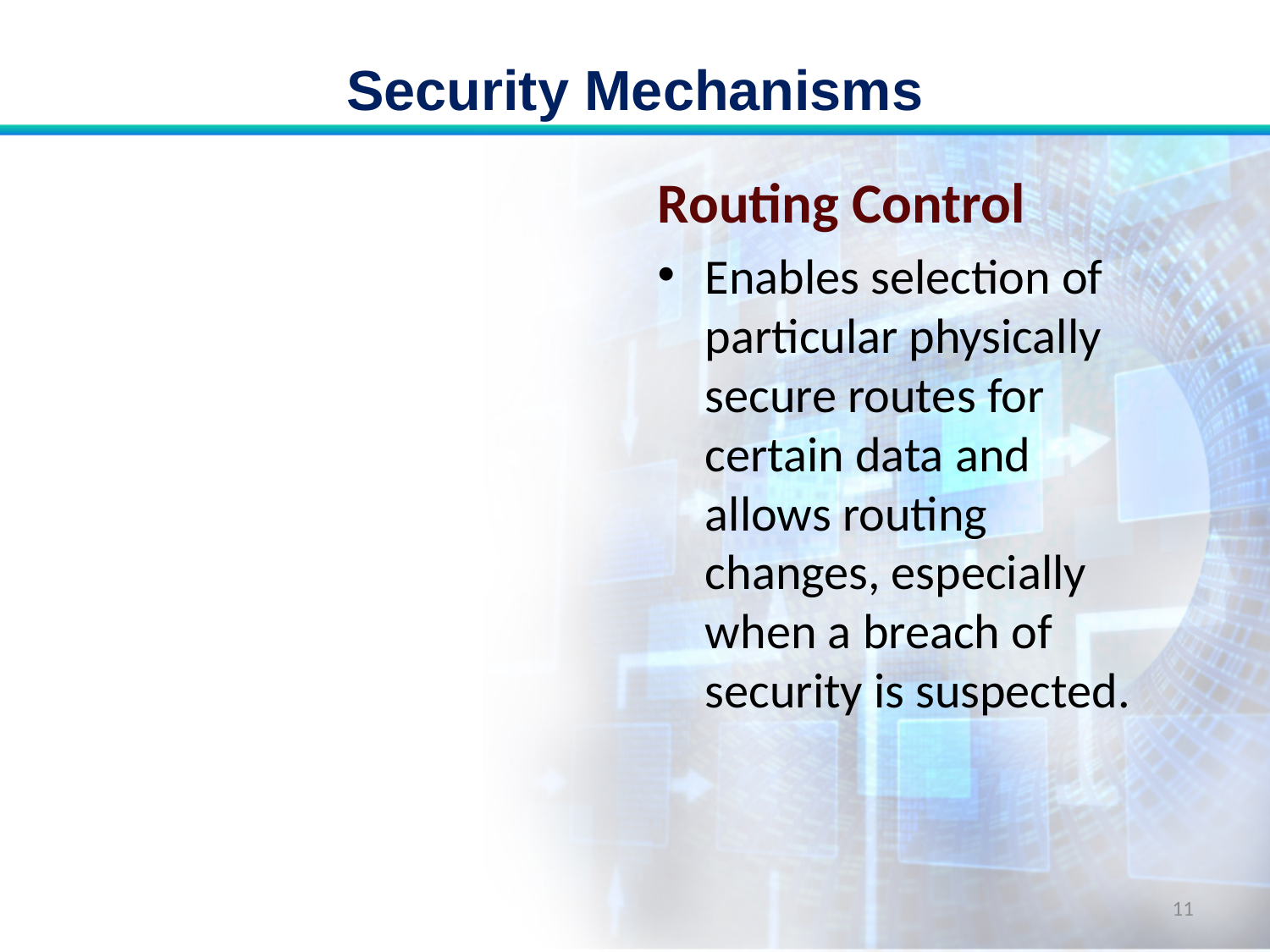

# Security Mechanisms
Routing Control
Enables selection of particular physically secure routes for certain data and allows routing changes, especially when a breach of security is suspected.

11